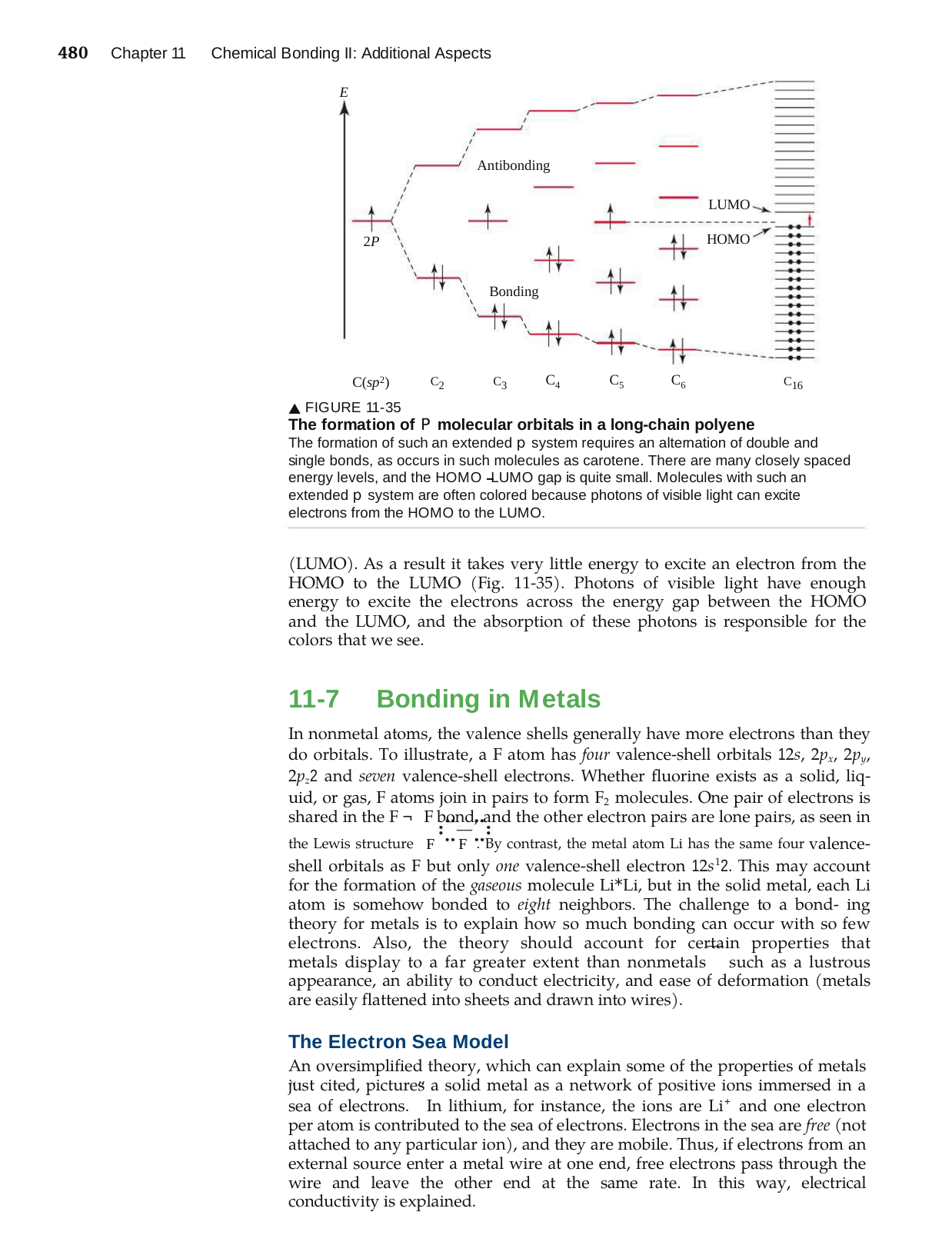

480	Chapter 11
Chemical Bonding II: Additional Aspects
E
Antibonding

LUMO
HOMO
2P
Bonding
C2	C3
C4	C5	C6
C16
C(sp2)
 FIGURE 11-35
The formation of P molecular orbitals in a long-chain polyene
The formation of such an extended p system requires an alternation of double and
single bonds, as occurs in such molecules as carotene. There are many closely spaced energy levels, and the HOMO  LUMO gap is quite small. Molecules with such an extended p system are often colored because photons of visible light can excite electrons from the HOMO to the LUMO.

(LUMO). As a result it takes very little energy to excite an electron from the HOMO to the LUMO (Fig. 11-35). Photons of visible light have enough energy to excite the electrons across the energy gap between the HOMO and the LUMO, and the absorption of these photons is responsible for the colors that we see.

11-7     Bonding in Metals
In nonmetal atoms, the valence shells generally have more electrons than they do orbitals. To illustrate, a F atom has four valence-shell orbitals 12s, 2px, 2py, 2pz2 and seven valence-shell electrons. Whether fluorine exists as a solid, liq- uid, or gas, F atoms join in pairs to form F2 molecules. One pair of electrons is shared in the F ¬ F bond, and the other electron pairs are lone pairs, as seen in the Lewis structure   F     F  . By contrast, the metal atom Li has the same four valence-shell orbitals as F but only one valence-shell electron 12s12. This may account for the formation of the gaseous molecule Li*Li, but in the solid metal, each Li atom is somehow bonded to eight neighbors. The challenge to a bond- ing theory for metals is to explain how so much bonding can occur with so few electrons. Also, the theory should account for certain properties that metals display to a far greater extent than nonmetals    such as a lustrous appearance, an ability to conduct electricity, and ease of deformation (metals are easily flattened into sheets and drawn into wires).

The Electron Sea Model
An oversimplified theory, which can explain some of the properties of metals just cited, pictures a solid metal as a network of positive ions immersed in a sea of electrons.   In lithium, for instance, the ions are Li+  and one electron per atom is contributed to the sea of electrons. Electrons in the sea are free (not attached to any particular ion), and they are mobile. Thus, if electrons from an external source enter a metal wire at one end, free electrons pass through the wire and leave the other end at the same rate. In this way, electrical conductivity is explained.